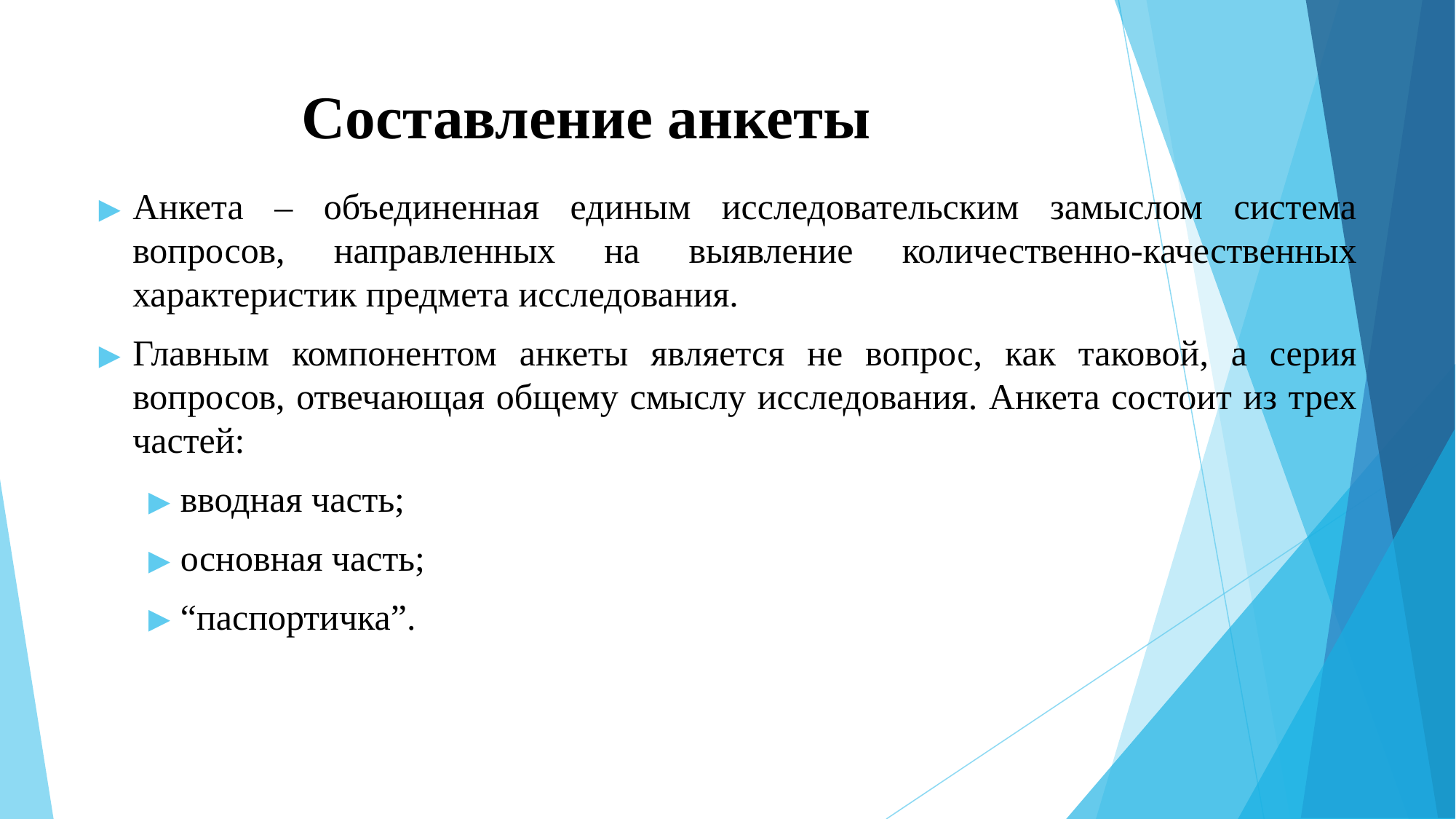

# Составление анкеты
Анкета – объединенная единым исследовательским замыслом система вопросов, направленных на выявление количественно-качественных характеристик предмета исследования.
Главным компонентом анкеты является не вопрос, как таковой, а серия вопросов, отвечающая общему смыслу исследования. Анкета состоит из трех частей:
вводная часть;
основная часть;
“паспортичка”.